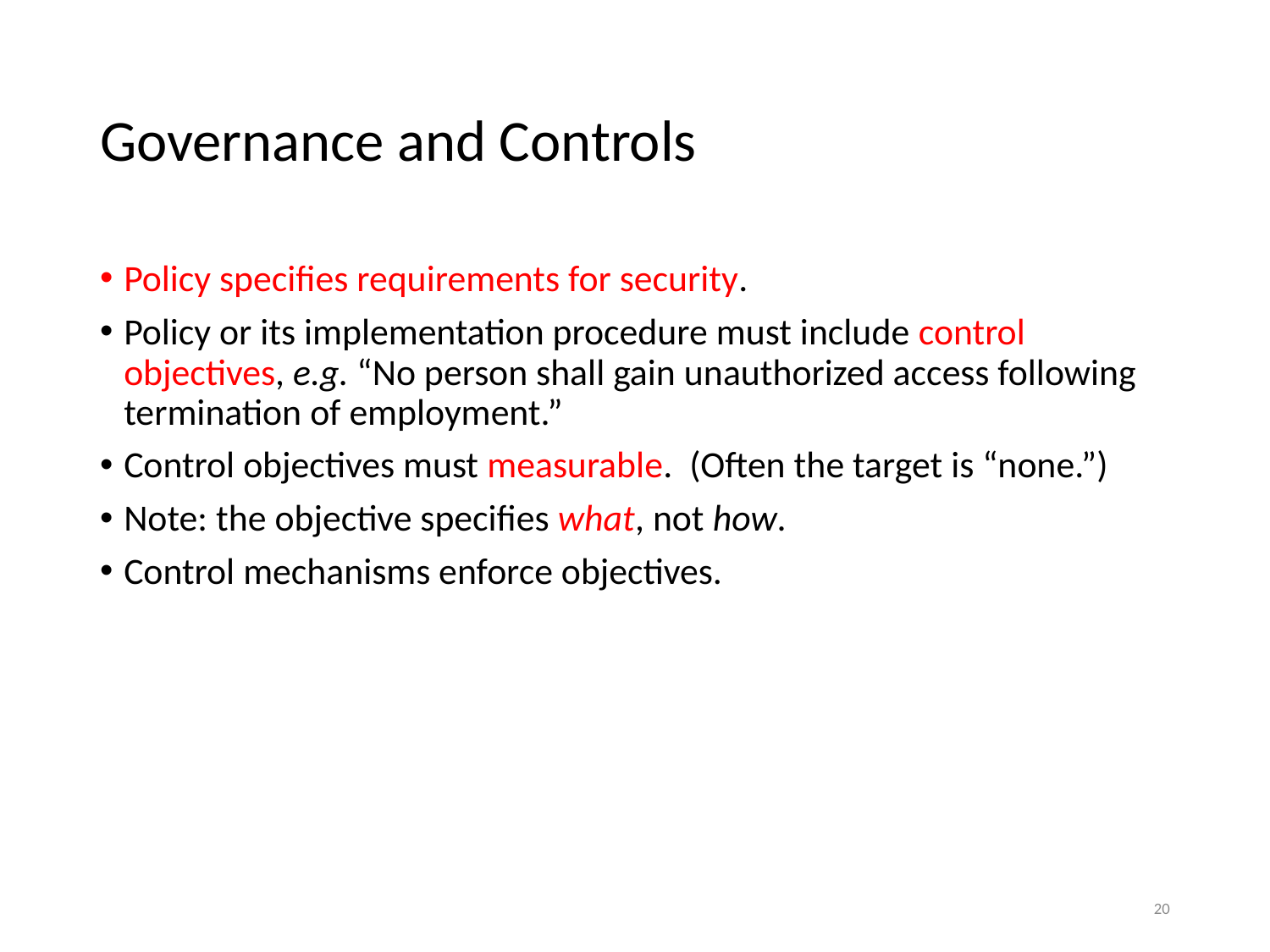

# Governance and Controls
Policy specifies requirements for security.
Policy or its implementation procedure must include control objectives, e.g. “No person shall gain unauthorized access following termination of employment.”
Control objectives must measurable.  (Often the target is “none.”)
Note: the objective specifies what, not how.
Control mechanisms enforce objectives.
20